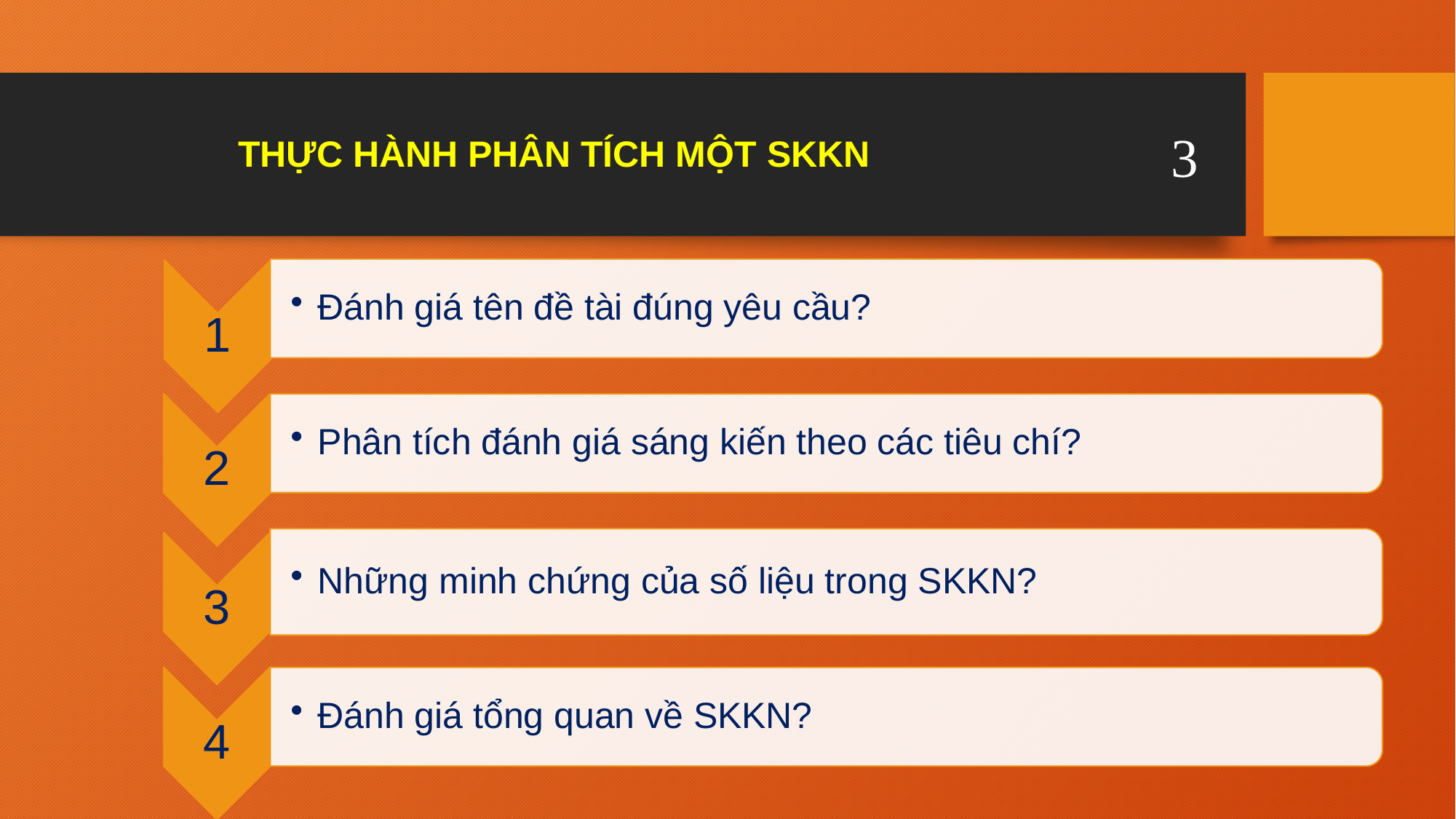

3
# THỰC HÀNH PHÂN TÍCH MỘT SKKN
1
Đánh giá tên đề tài đúng yêu cầu?
2
Phân tích đánh giá sáng kiến theo các tiêu chí?
3
Những minh chứng của số liệu trong SKKN?
4
Đánh giá tổng quan về SKKN?